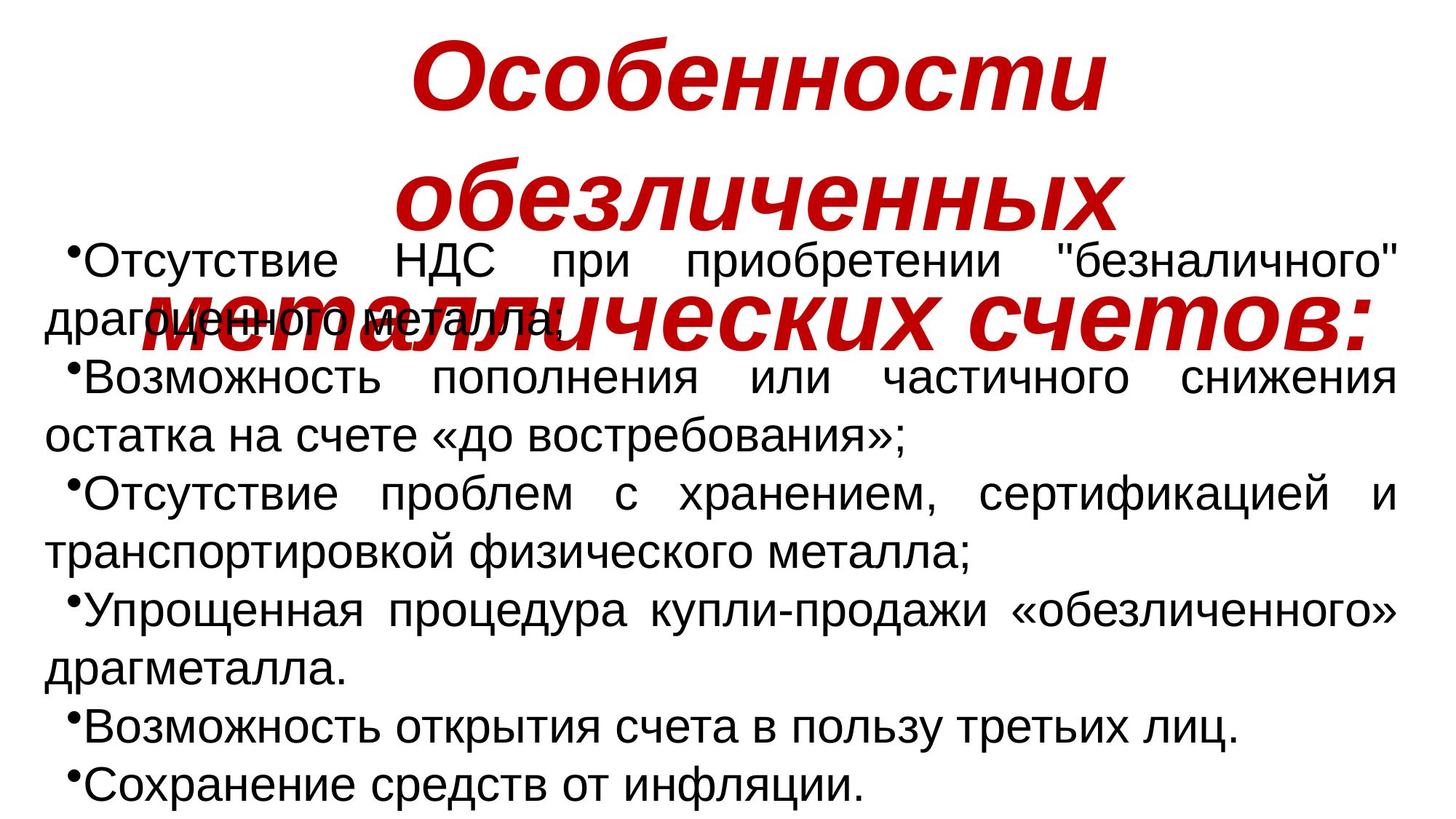

Особенности обезличенных металлических счетов:
Отсутствие НДС при приобретении "безналичного" драгоценного металла;
Возможность пополнения или частичного снижения остатка на счете «до востребования»;
Отсутствие проблем с хранением, сертификацией и транспортировкой физического металла;
Упрощенная процедура купли-продажи «обезличенного» драгметалла.
Возможность открытия счета в пользу третьих лиц.
Сохранение средств от инфляции.